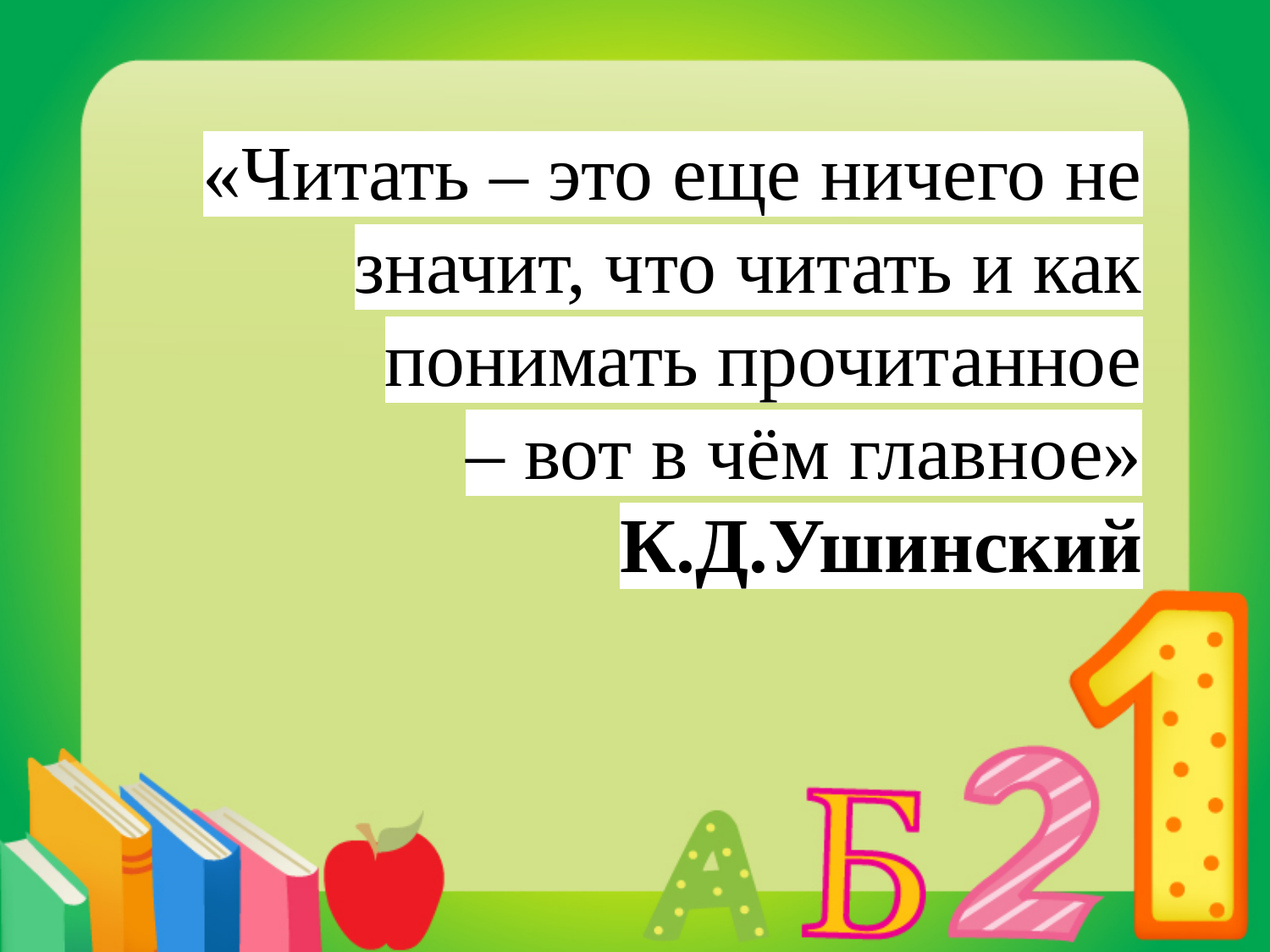

«Читать – это еще ничего не значит, что читать и как понимать прочитанное
– вот в чём главное»
К.Д.Ушинский